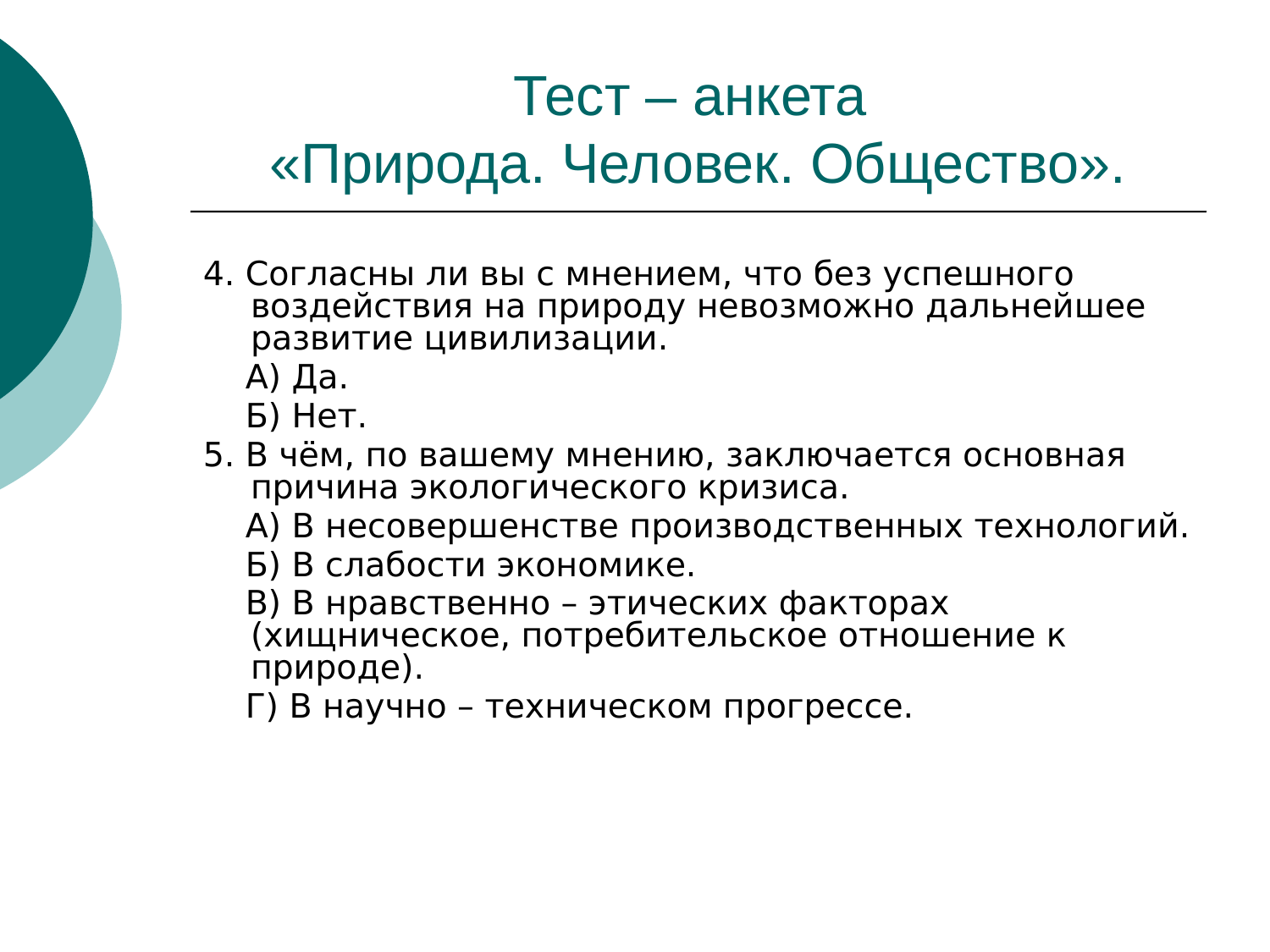

# Тест – анкета «Природа. Человек. Общество».
4. Согласны ли вы с мнением, что без успешного воздействия на природу невозможно дальнейшее развитие цивилизации.
    А) Да.
    Б) Нет.
5. В чём, по вашему мнению, заключается основная причина экологического кризиса.
    А) В несовершенстве производственных технологий.
    Б) В слабости экономике.
    В) В нравственно – этических факторах (хищническое, потребительское отношение к природе).
    Г) В научно – техническом прогрессе.